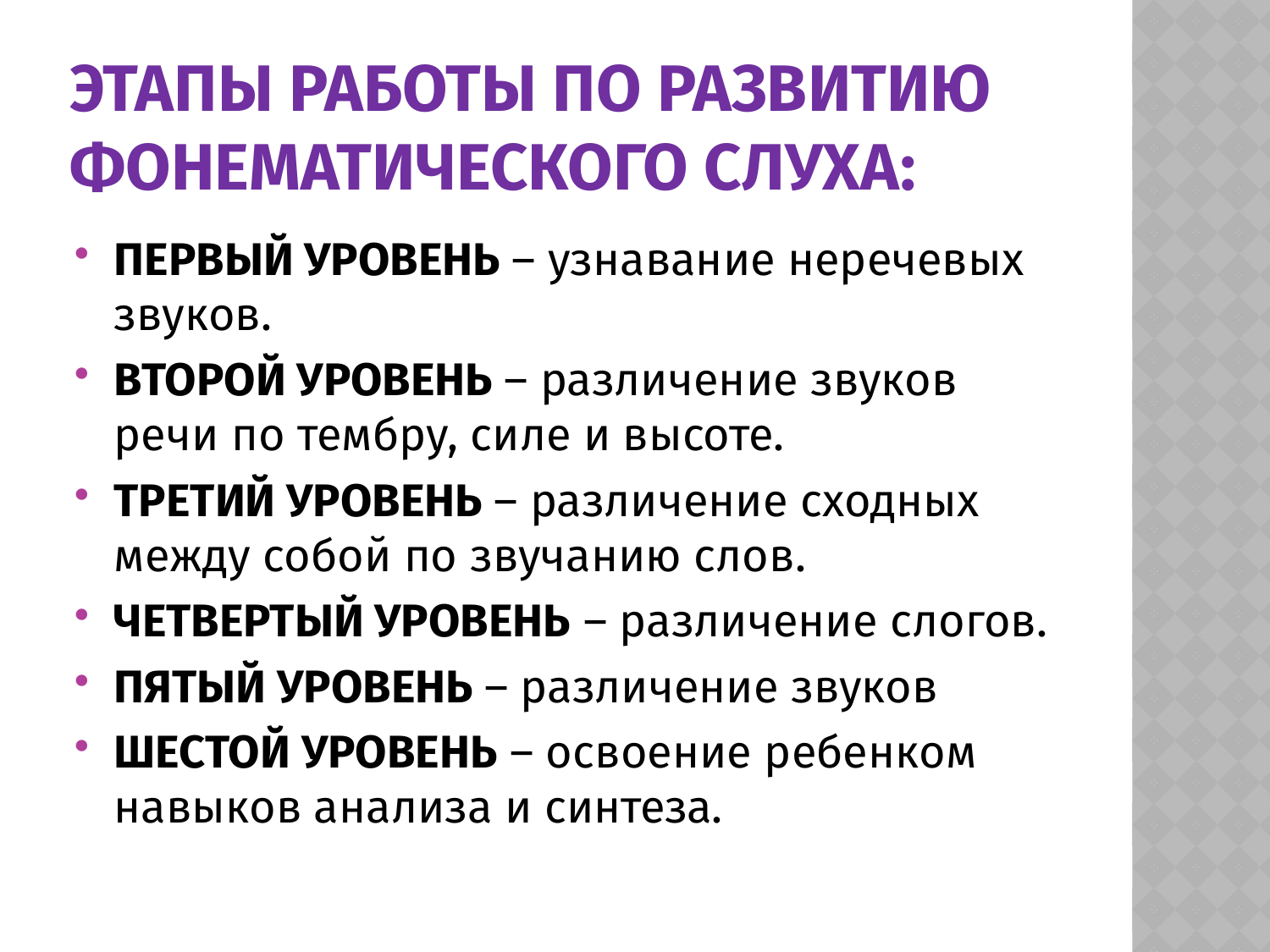

# Этапы работы по развитию фонематического слуха:
ПЕРВЫЙ УРОВЕНЬ – узнавание неречевых звуков.
ВТОРОЙ УРОВЕНЬ – различение звуков речи по тембру, силе и высоте.
ТРЕТИЙ УРОВЕНЬ – различение сходных между собой по звучанию слов.
ЧЕТВЕРТЫЙ УРОВЕНЬ – различение слогов.
ПЯТЫЙ УРОВЕНЬ – различение звуков
ШЕСТОЙ УРОВЕНЬ – освоение ребенком навыков анализа и синтеза.